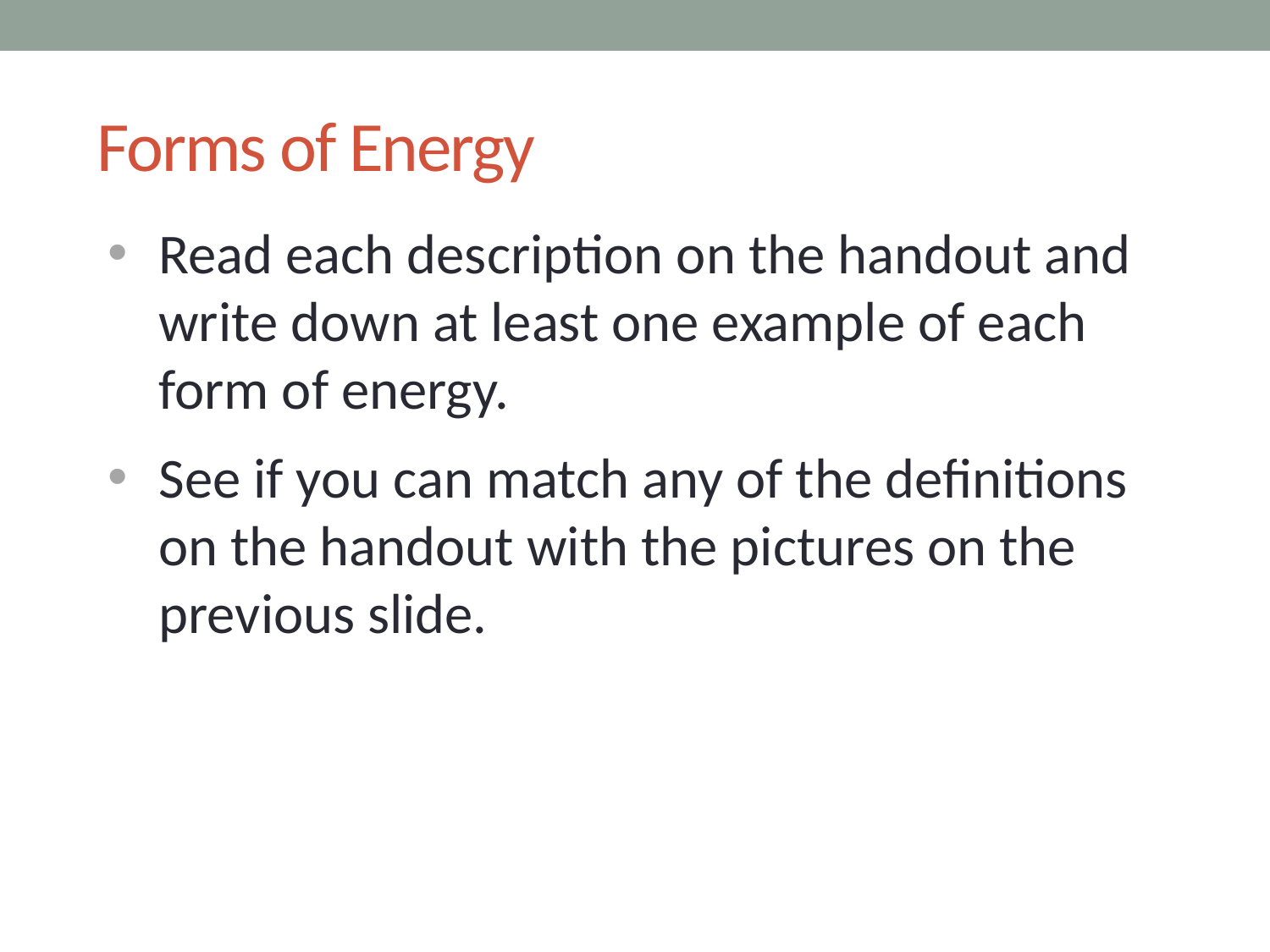

# Forms of Energy

Read each description on the handout and write down at least one example of each form of energy.
See if you can match any of the definitions on the handout with the pictures on the previous slide.